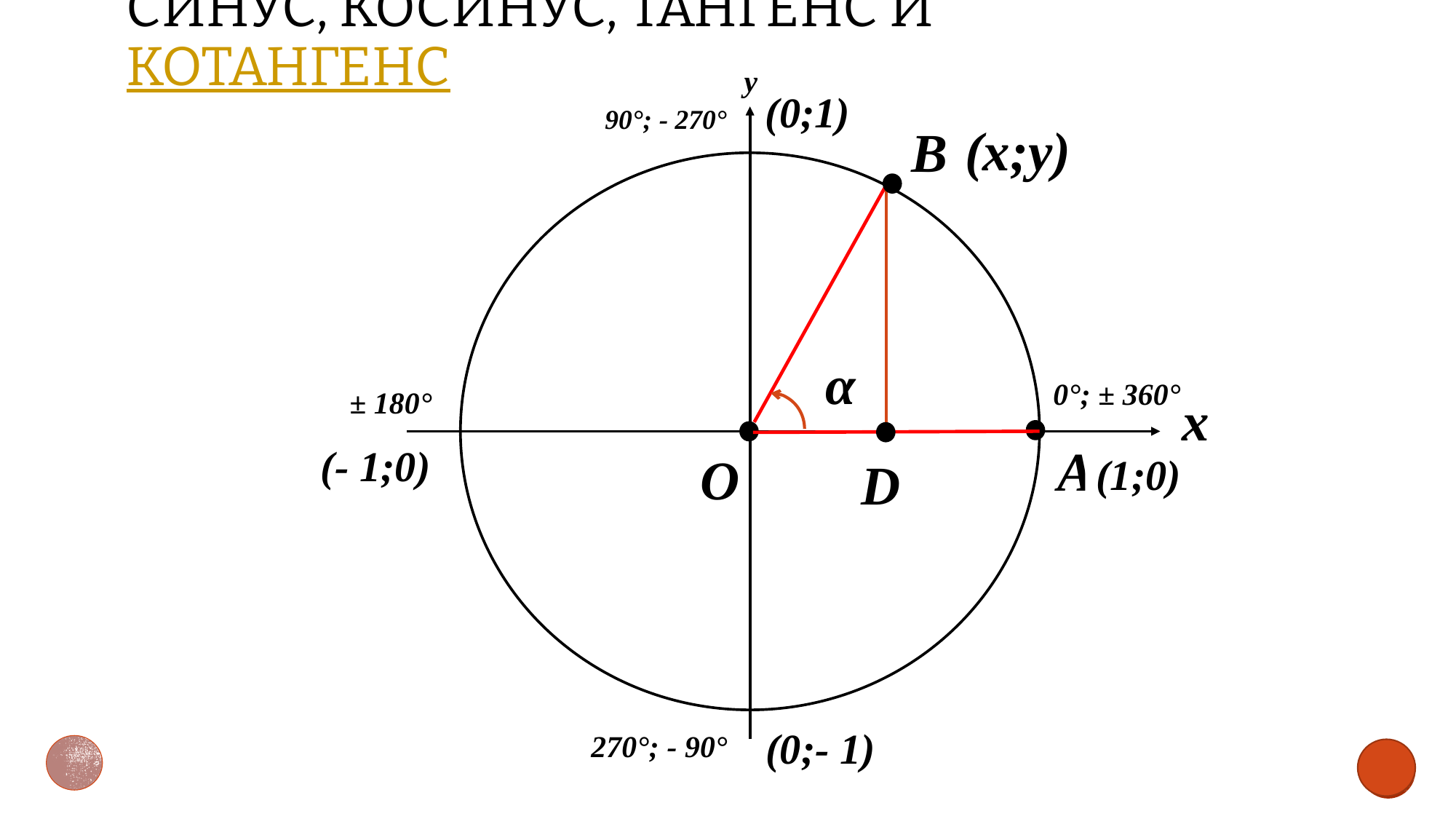

# Синус, косинус, тангенс и котангенс
y
(0;1)
90°; - 270°
(x;y)
В

α
0°; ± 360°
± 180°
х

А
(- 1;0)
О
(1;0)
D
(0;- 1)
270°; - 90°